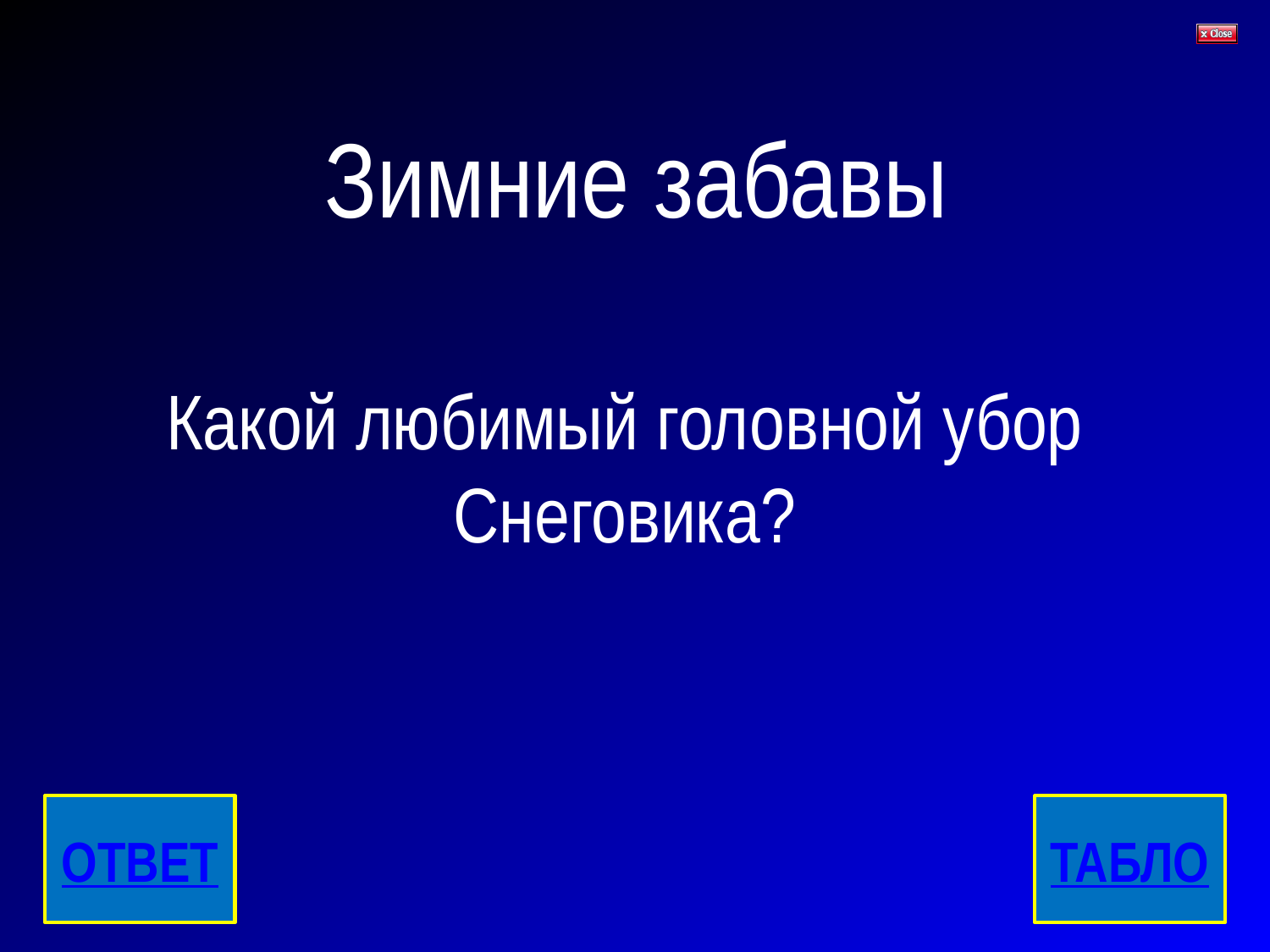

# Зимние забавы

Какой любимый головной убор Снеговика?
ОТВЕТ
ТАБЛО